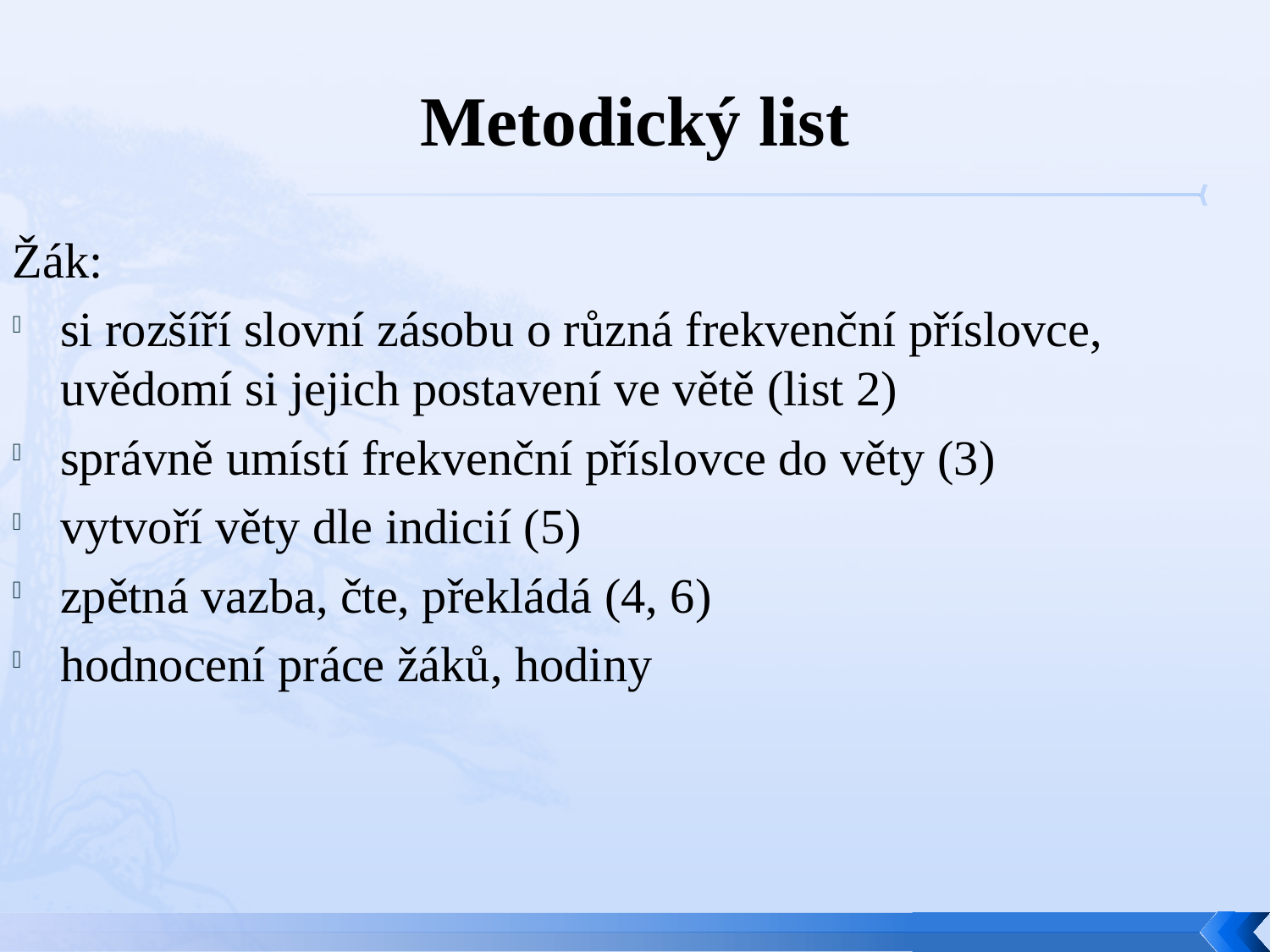

# Metodický list
Žák:
si rozšíří slovní zásobu o různá frekvenční příslovce, uvědomí si jejich postavení ve větě (list 2)
správně umístí frekvenční příslovce do věty (3)
vytvoří věty dle indicií (5)
zpětná vazba, čte, překládá (4, 6)
hodnocení práce žáků, hodiny